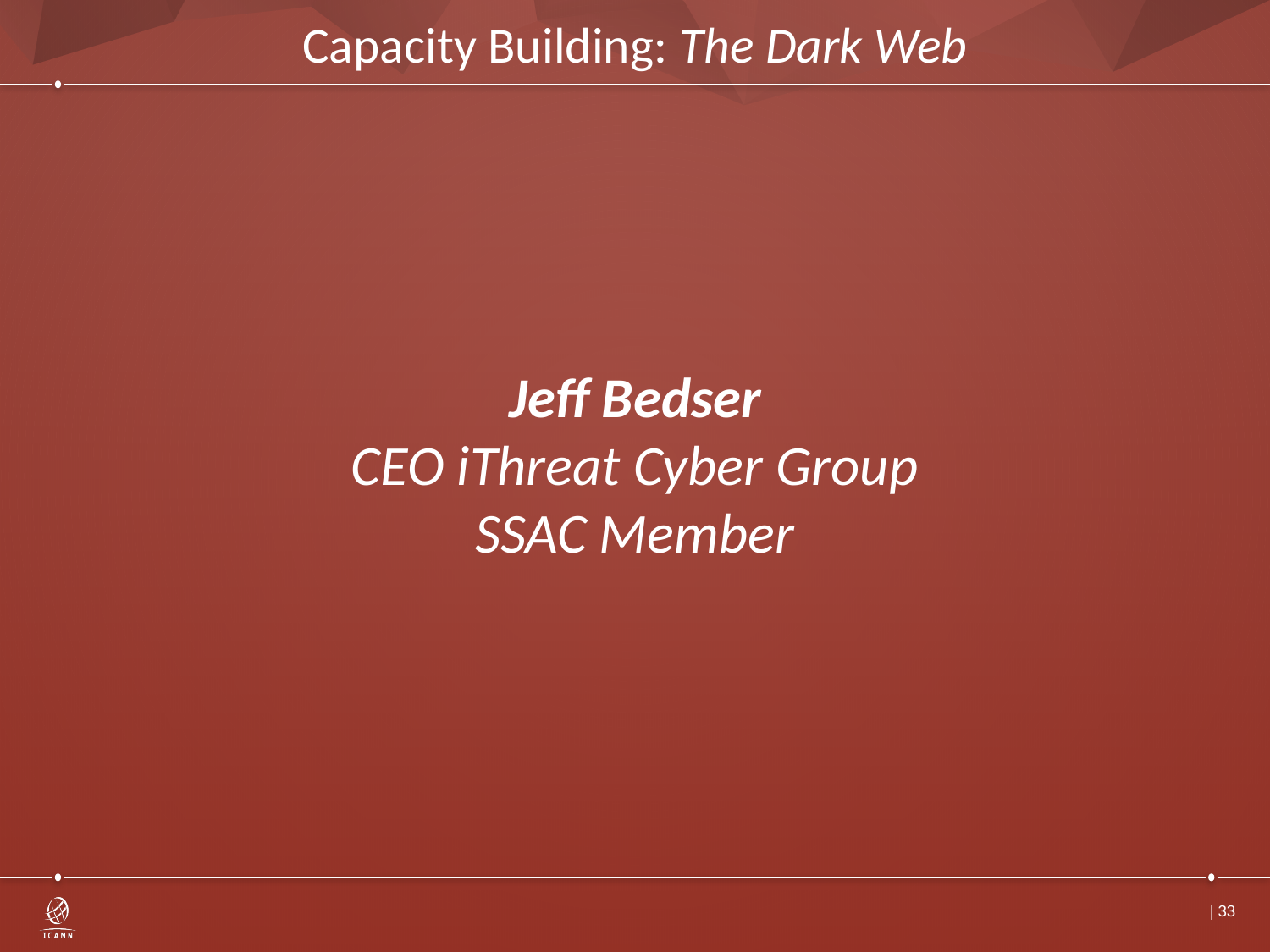

# Capacity Building: The Dark Web
Jeff Bedser
CEO iThreat Cyber Group
SSAC Member